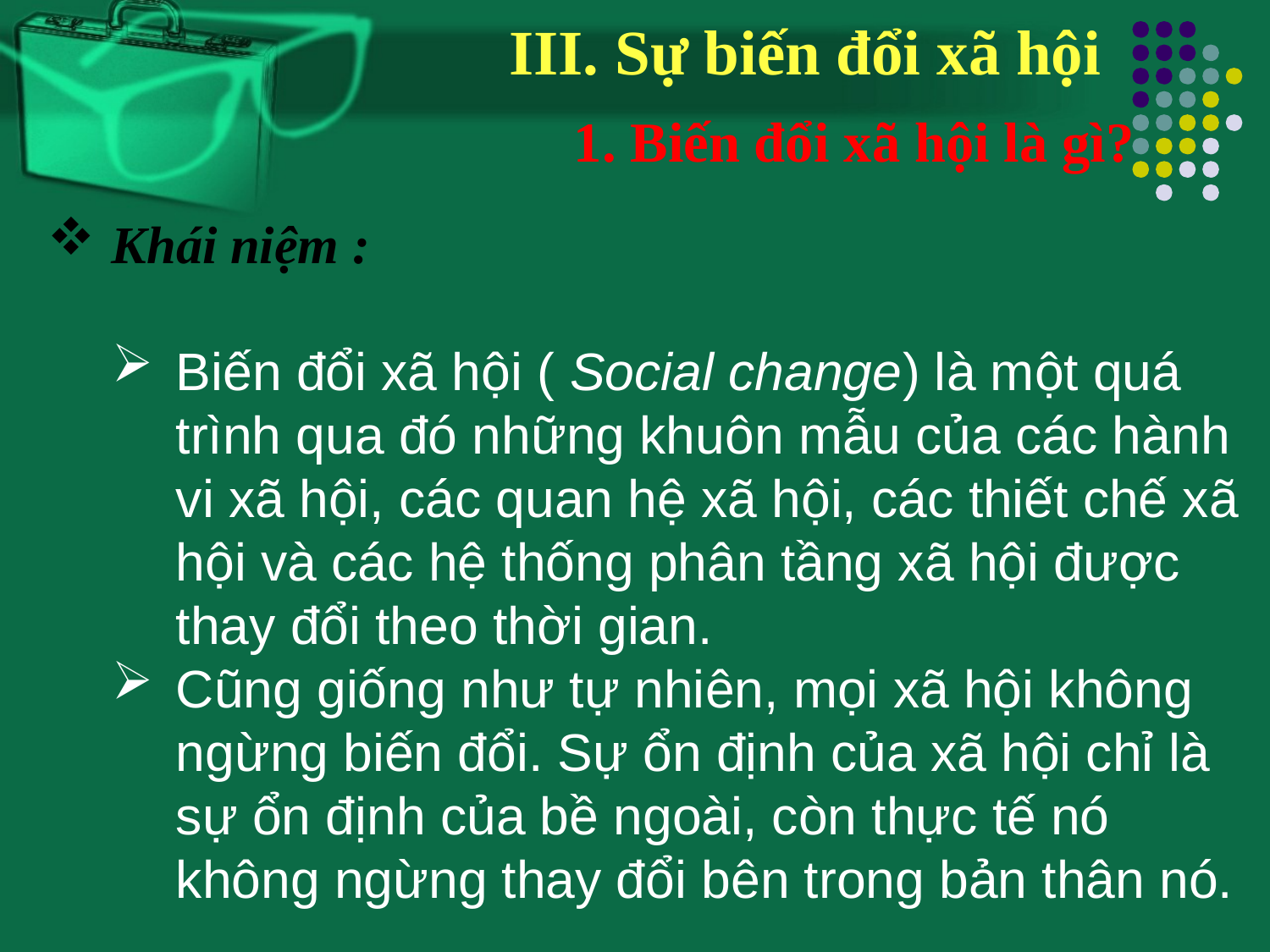

III. Sự biến đổi xã hội
      1. Biến đổi xã hội là gì?
Khái niệm :

Biến đổi xã hội ( Social change) là một quá trình qua đó những khuôn mẫu của các hành vi xã hội, các quan hệ xã hội, các thiết chế xã hội và các hệ thống phân tầng xã hội được thay đổi theo thời gian.
Cũng giống như tự nhiên, mọi xã hội không ngừng biến đổi. Sự ổn định của xã hội chỉ là sự ổn định của bề ngoài, còn thực tế nó không ngừng thay đổi bên trong bản thân nó.